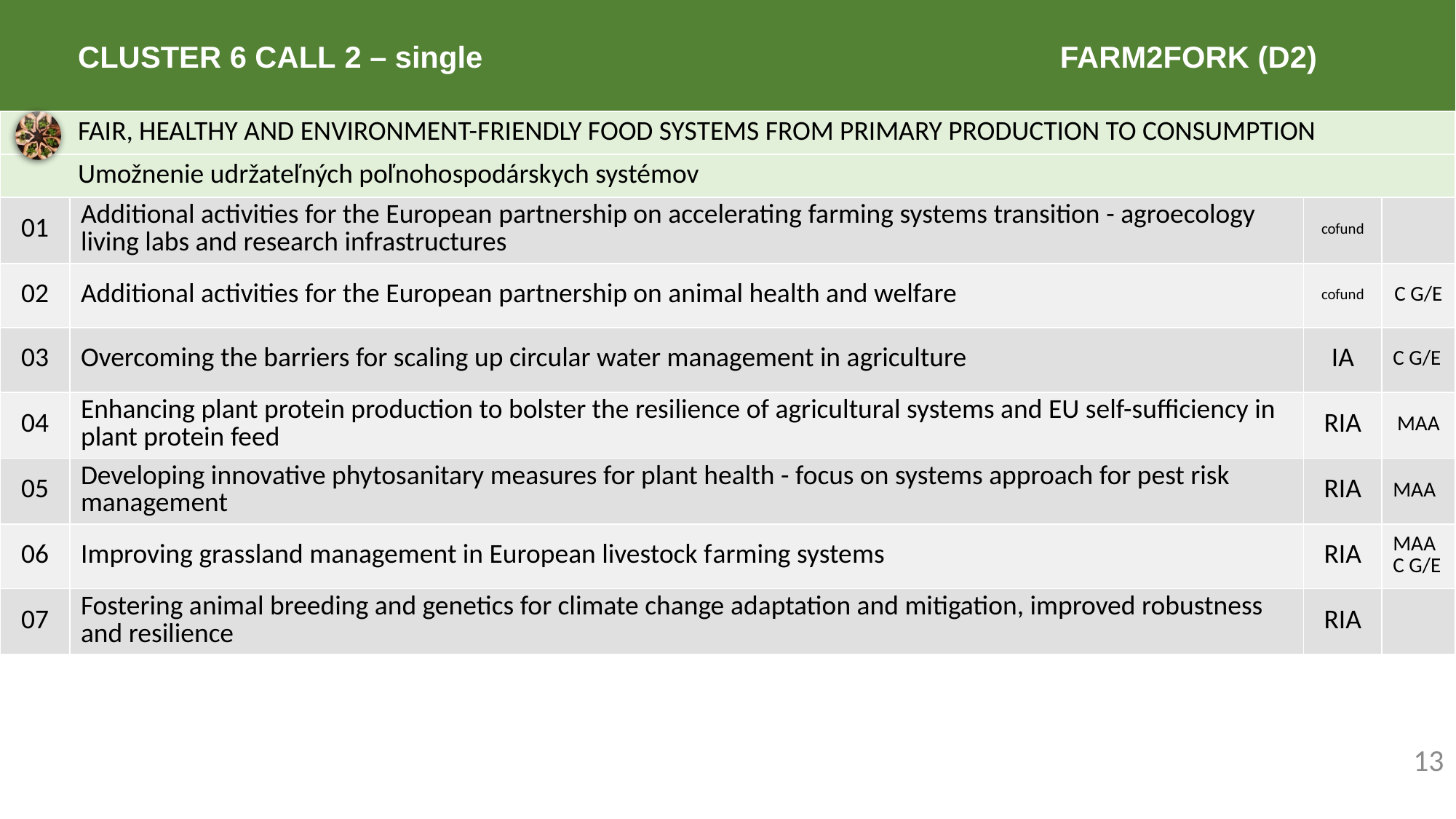

# Cluster 6 Call 2 – single					        FARM2FORK (D2)
| Fair, healthy and environment-friendly food systems from primary production to consumption |  |  |  |
| --- | --- | --- | --- |
| Umožnenie udržateľných poľnohospodárskych systémov |  |  |  |
| 01 | Additional activities for the European partnership on accelerating farming systems transition - agroecology living labs and research infrastructures | cofund |  |
| 02 | Additional activities for the European partnership on animal health and welfare | cofund | C G/E |
| 03 | Overcoming the barriers for scaling up circular water management in agriculture | IA | C G/E |
| 04 | Enhancing plant protein production to bolster the resilience of agricultural systems and EU self-sufficiency in plant protein feed | RIA | MAA |
| 05 | Developing innovative phytosanitary measures for plant health - focus on systems approach for pest risk management | RIA | MAA |
| 06 | Improving grassland management in European livestock farming systems | RIA | MAA C G/E |
| 07 | Fostering animal breeding and genetics for climate change adaptation and mitigation, improved robustness and resilience | RIA |  |

13